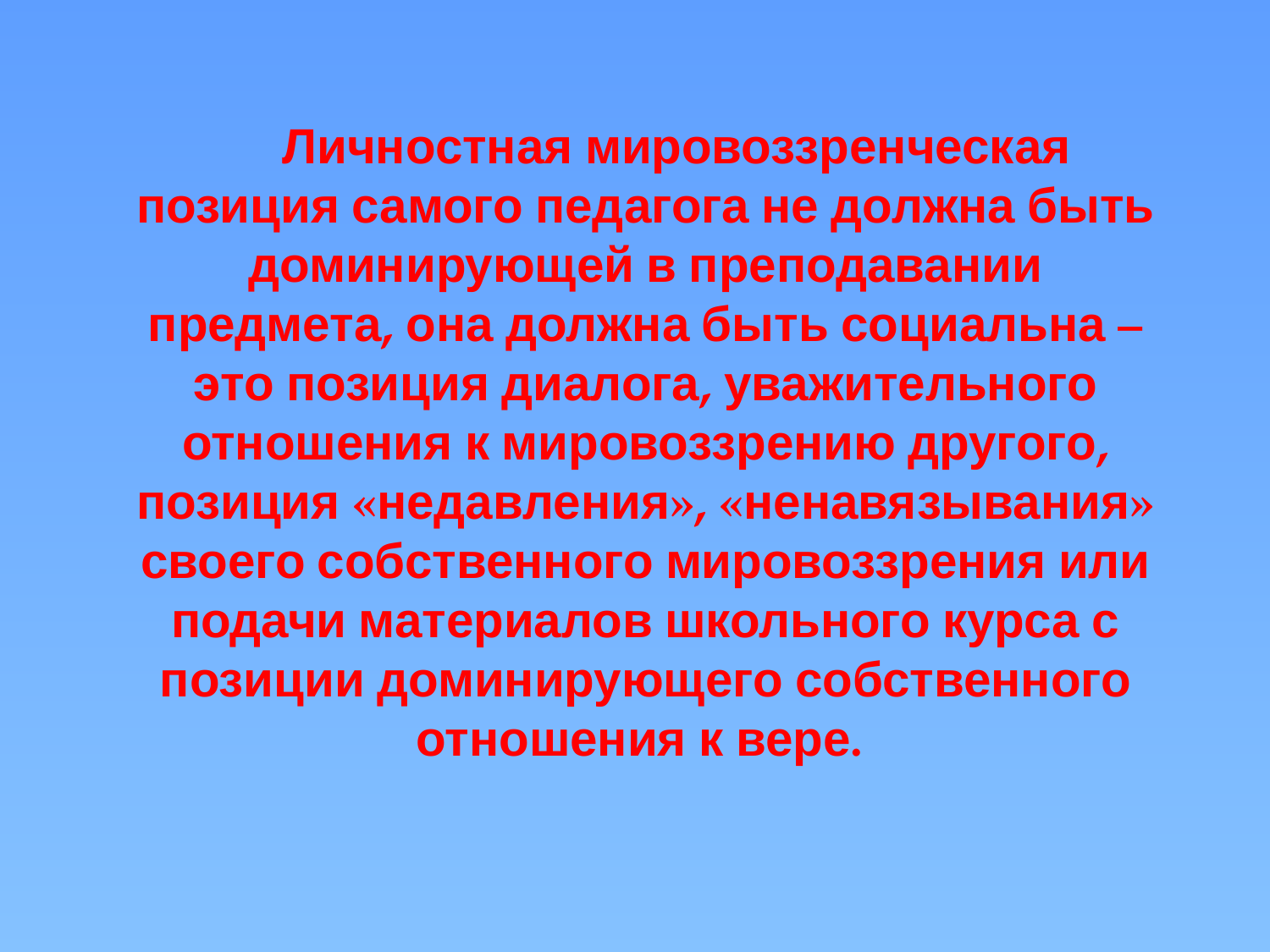

Личностная мировоззренческая позиция самого педагога не должна быть доминирующей в преподавании предмета, она должна быть социальна – это позиция диалога, уважительного отношения к мировоззрению другого, позиция «недавления», «ненавязывания» своего собственного мировоззрения или подачи материалов школьного курса с позиции доминирующего собственного отношения к вере.